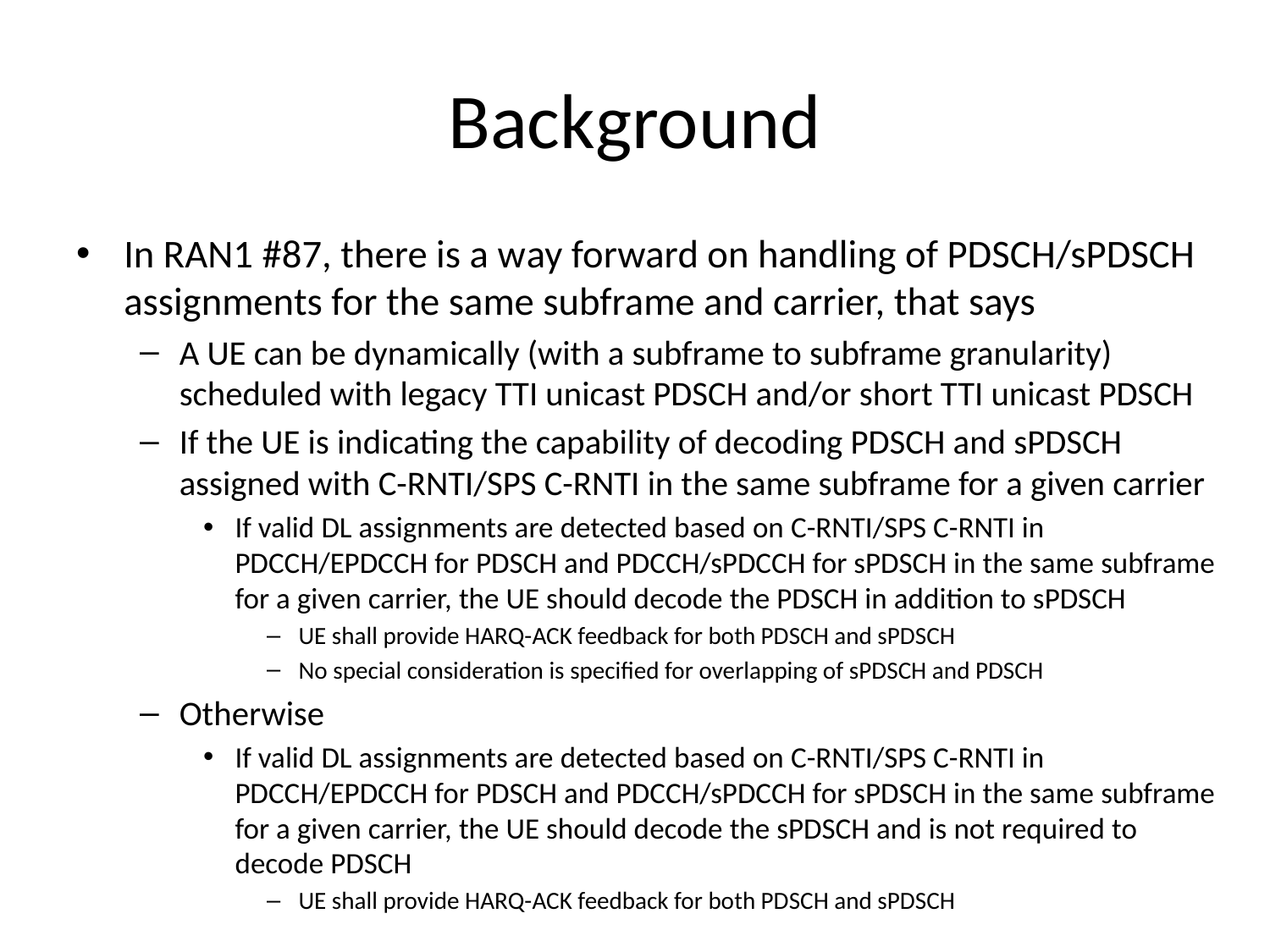

# Background
In RAN1 #87, there is a way forward on handling of PDSCH/sPDSCH assignments for the same subframe and carrier, that says
A UE can be dynamically (with a subframe to subframe granularity) scheduled with legacy TTI unicast PDSCH and/or short TTI unicast PDSCH
If the UE is indicating the capability of decoding PDSCH and sPDSCH assigned with C-RNTI/SPS C-RNTI in the same subframe for a given carrier
If valid DL assignments are detected based on C-RNTI/SPS C-RNTI in PDCCH/EPDCCH for PDSCH and PDCCH/sPDCCH for sPDSCH in the same subframe for a given carrier, the UE should decode the PDSCH in addition to sPDSCH
UE shall provide HARQ-ACK feedback for both PDSCH and sPDSCH
No special consideration is specified for overlapping of sPDSCH and PDSCH
Otherwise
If valid DL assignments are detected based on C-RNTI/SPS C-RNTI in PDCCH/EPDCCH for PDSCH and PDCCH/sPDCCH for sPDSCH in the same subframe for a given carrier, the UE should decode the sPDSCH and is not required to decode PDSCH
UE shall provide HARQ-ACK feedback for both PDSCH and sPDSCH